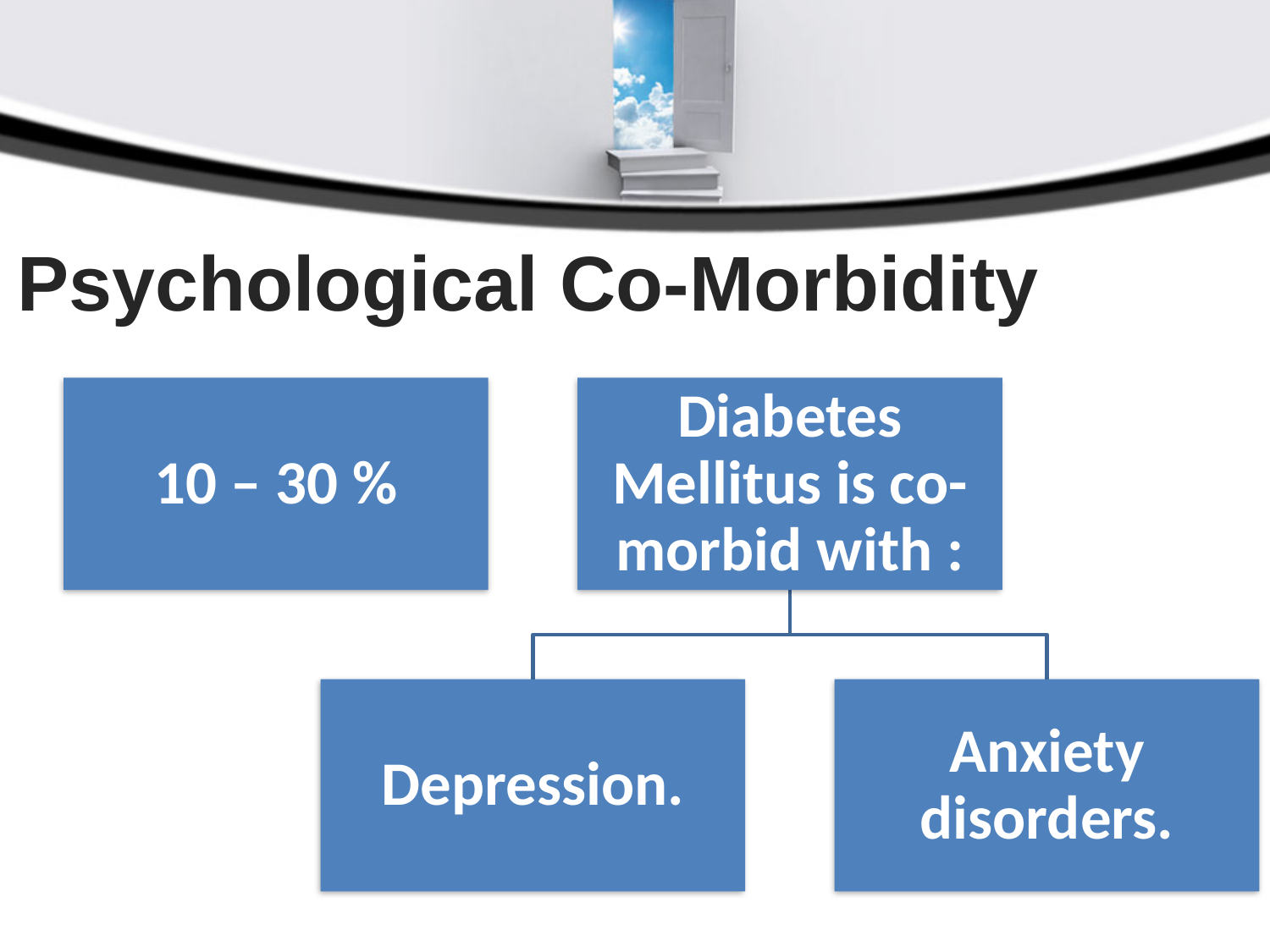

# Psychological Co-Morbidity
10 – 30 %
Diabetes Mellitus is co-morbid with :
Depression.
Anxiety disorders.